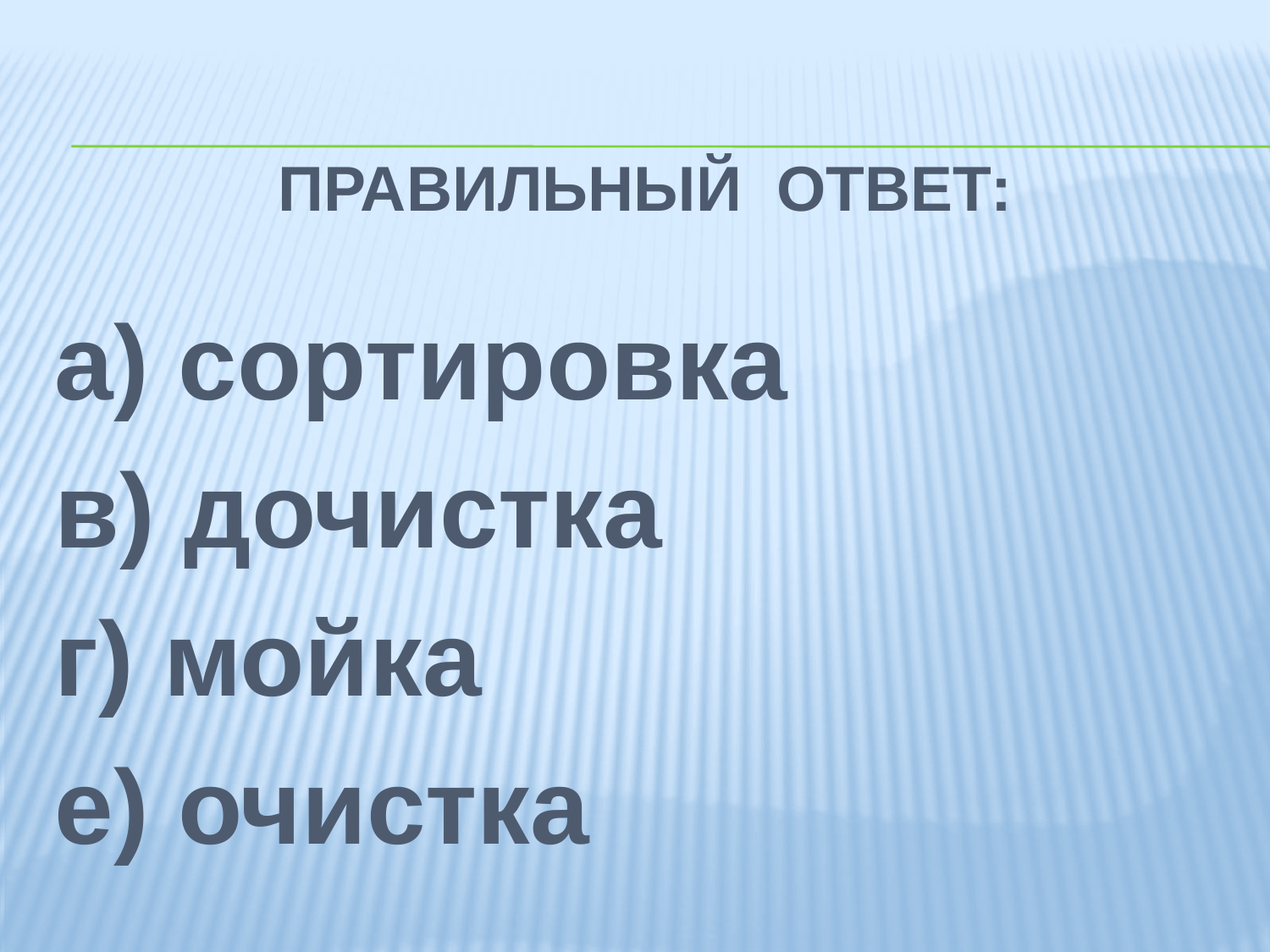

# Правильный  Ответ:
а) сортировка
в) дочистка
г) мойка
е) очистка